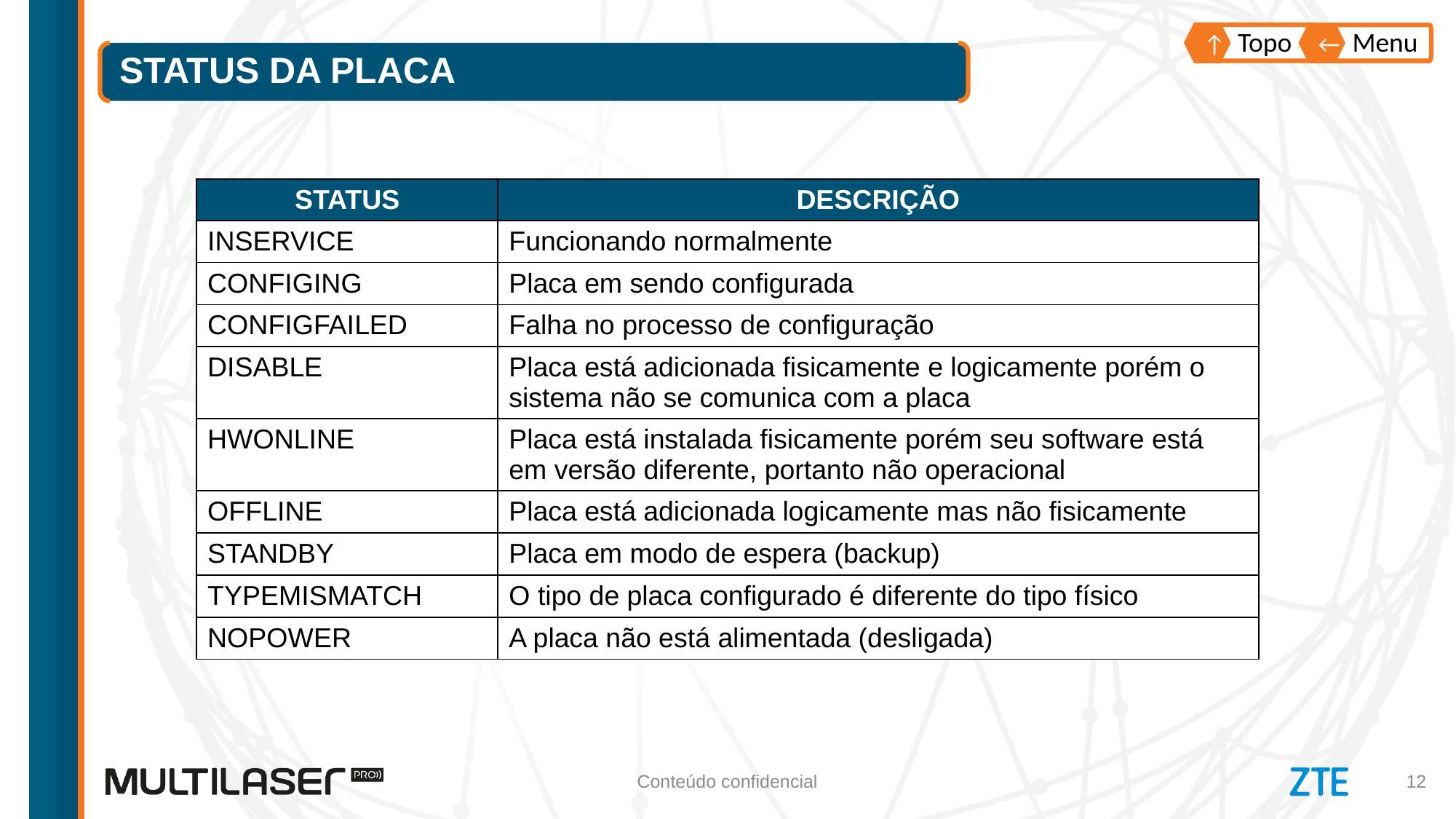

Topo
↑
Menu
←
# Status da placa
| STATUS | DESCRIÇÃO |
| --- | --- |
| INSERVICE | Funcionando normalmente |
| CONFIGING | Placa em sendo configurada |
| CONFIGFAILED | Falha no processo de configuração |
| DISABLE | Placa está adicionada fisicamente e logicamente porém o sistema não se comunica com a placa |
| HWONLINE | Placa está instalada fisicamente porém seu software está em versão diferente, portanto não operacional |
| OFFLINE | Placa está adicionada logicamente mas não fisicamente |
| STANDBY | Placa em modo de espera (backup) |
| TYPEMISMATCH | O tipo de placa configurado é diferente do tipo físico |
| NOPOWER | A placa não está alimentada (desligada) |
Conteúdo confidencial
12